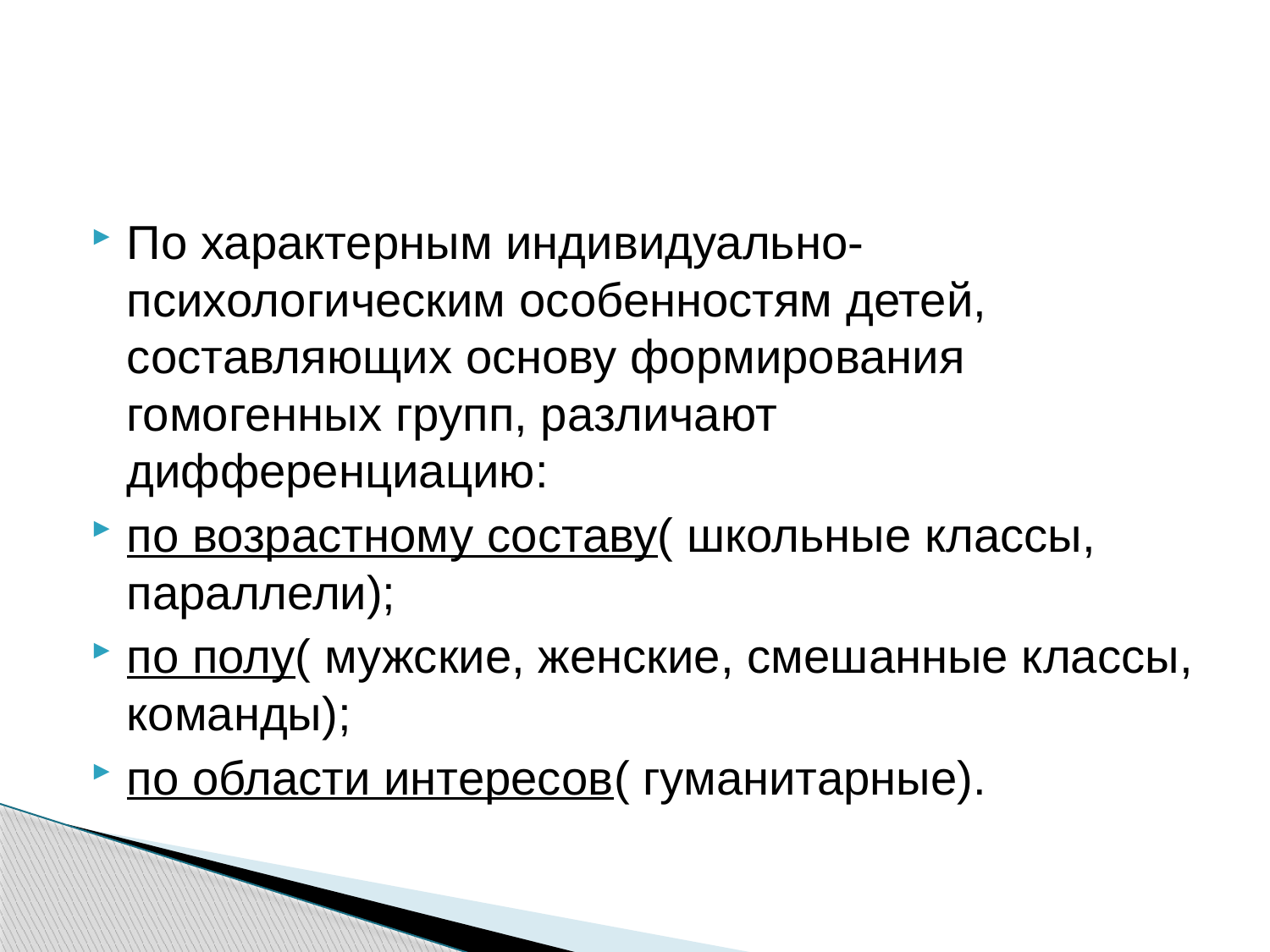

#
По характерным индивидуально-психологическим особенностям детей, составляющих основу формирования гомогенных групп, различают дифференциацию:
по возрастному составу( школьные классы, параллели);
по полу( мужские, женские, смешанные классы, команды);
по области интересов( гуманитарные).